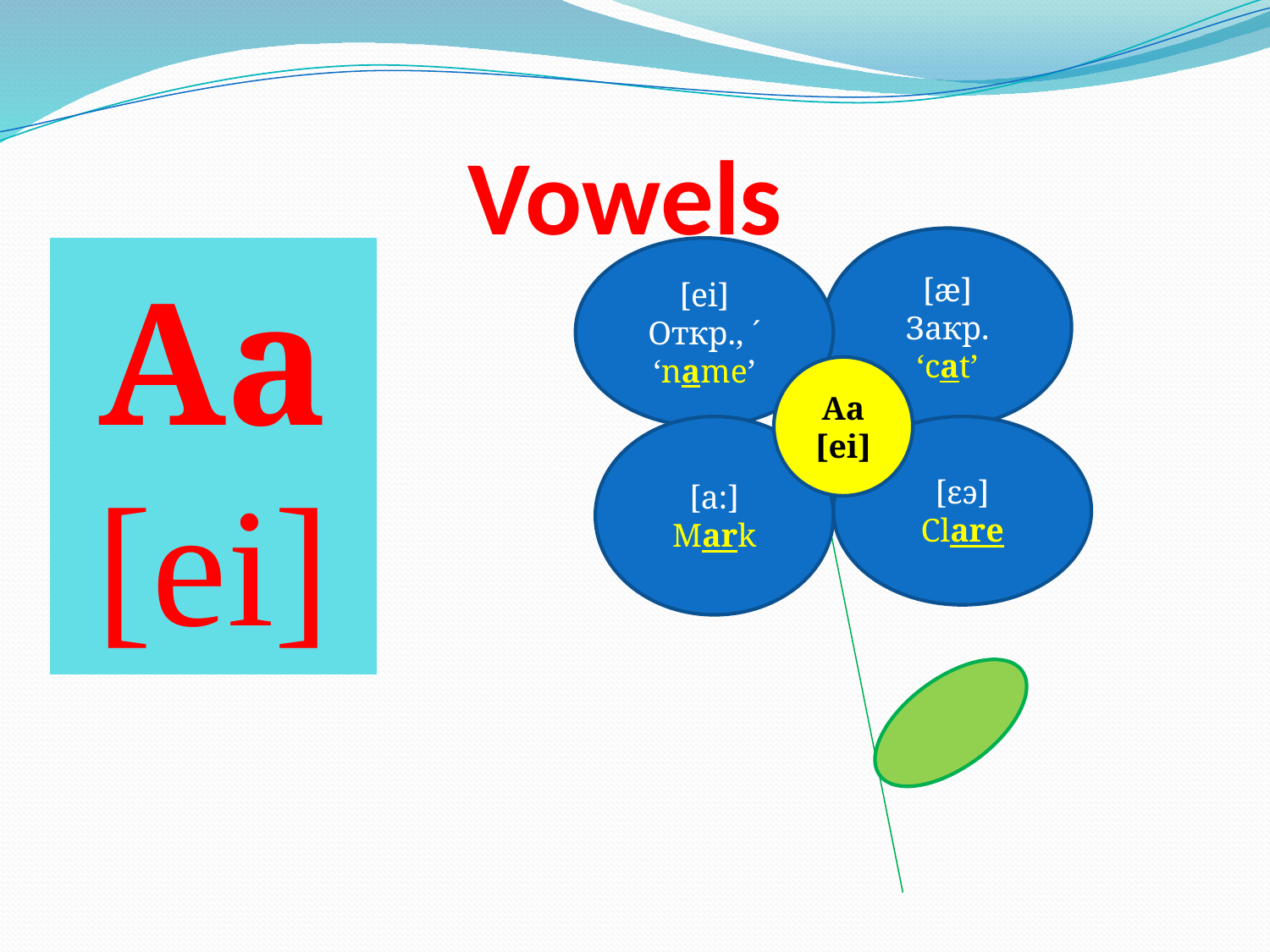

# Vowels
[æ]
Закр.
‘cat’
| Aa [ei] |
| --- |
[ei]
Откр., ´
‘name’
Aa
[ei]
[a:]
Mark
[εэ]
Clare